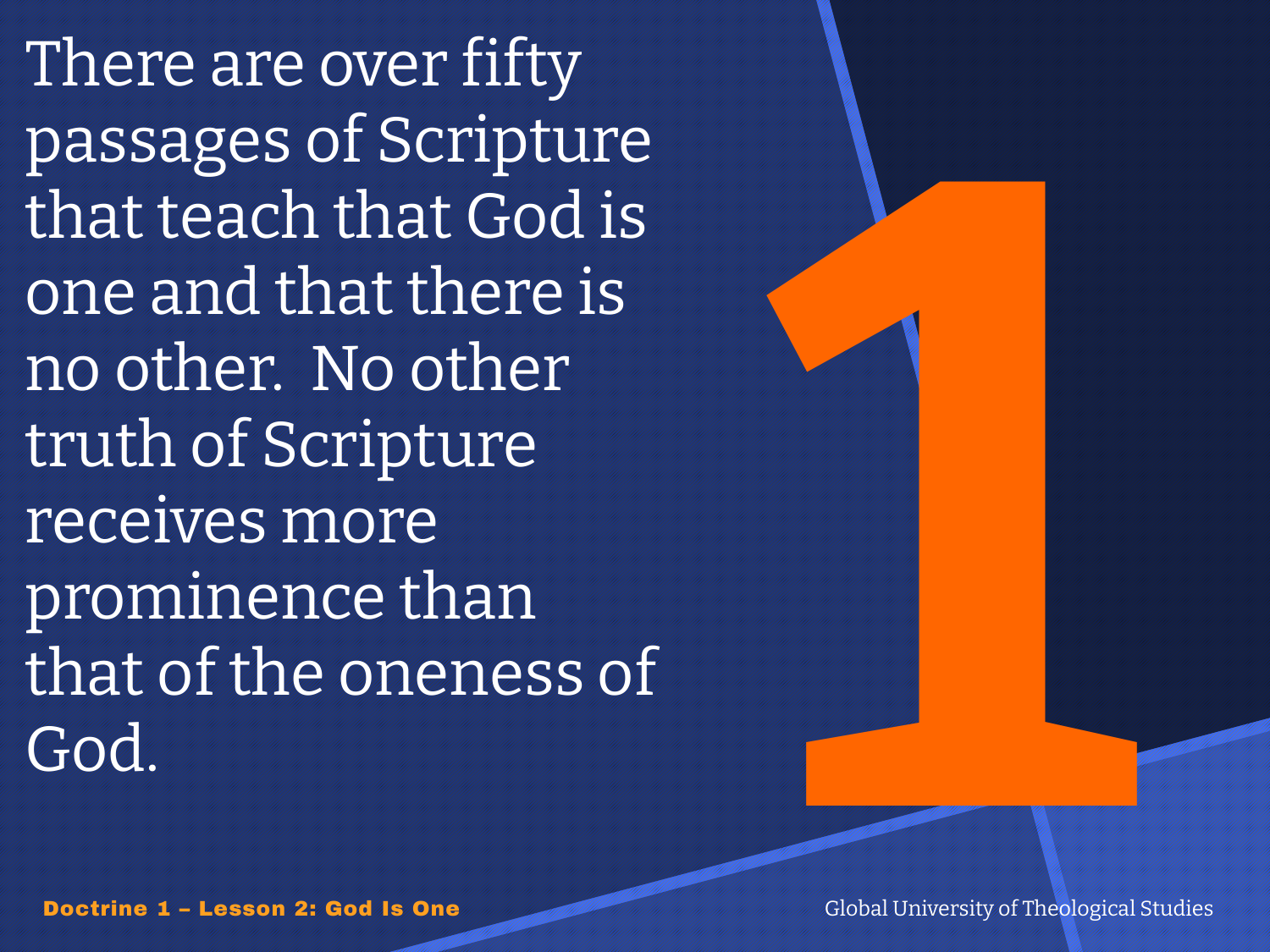

There are over fifty passages of Scripture that teach that God is one and that there is no other.  No other truth of Scripture receives more prominence than that of the oneness of God.
1
Doctrine 1 – Lesson 2: God Is One                                              Global University of Theological Studies